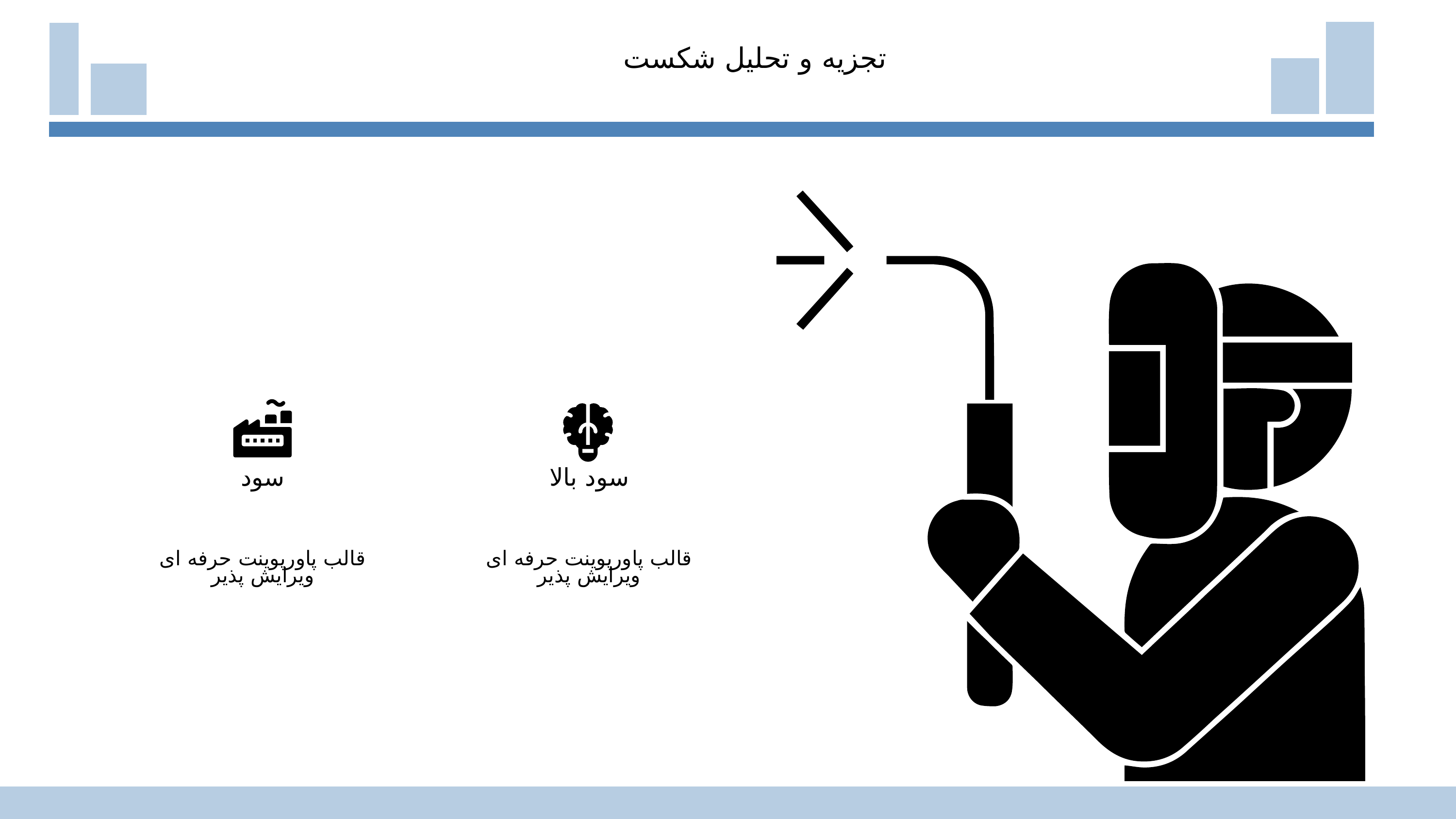

تجزیه و تحلیل شکست

سود
سود بالا

قالب پاورپوینت حرفه ای ویرایش پذیر
قالب پاورپوینت حرفه ای ویرایش پذیر